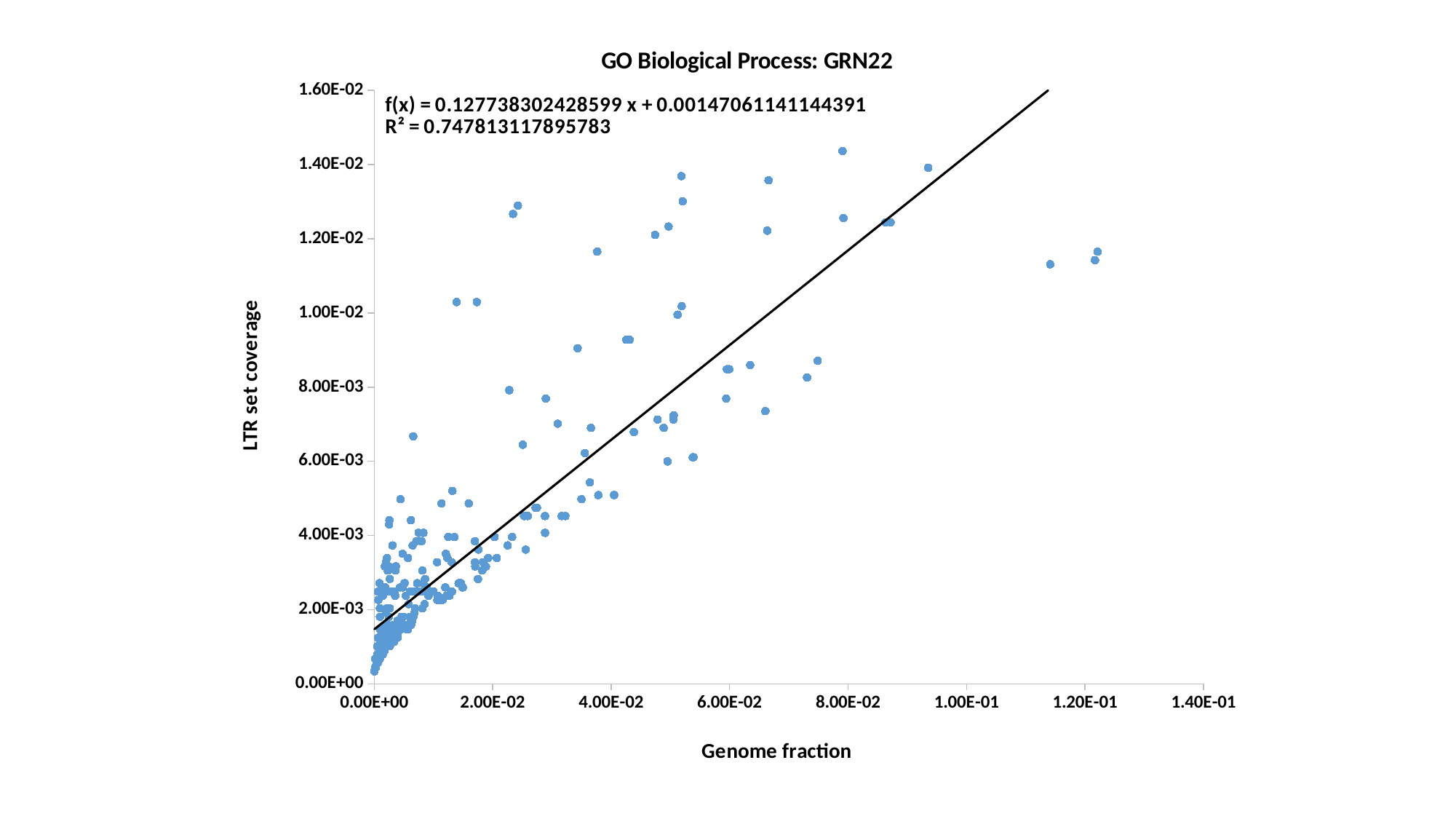

### Chart: GO Biological Process: GRN22

| Category | LTR fraction |
|---|---|